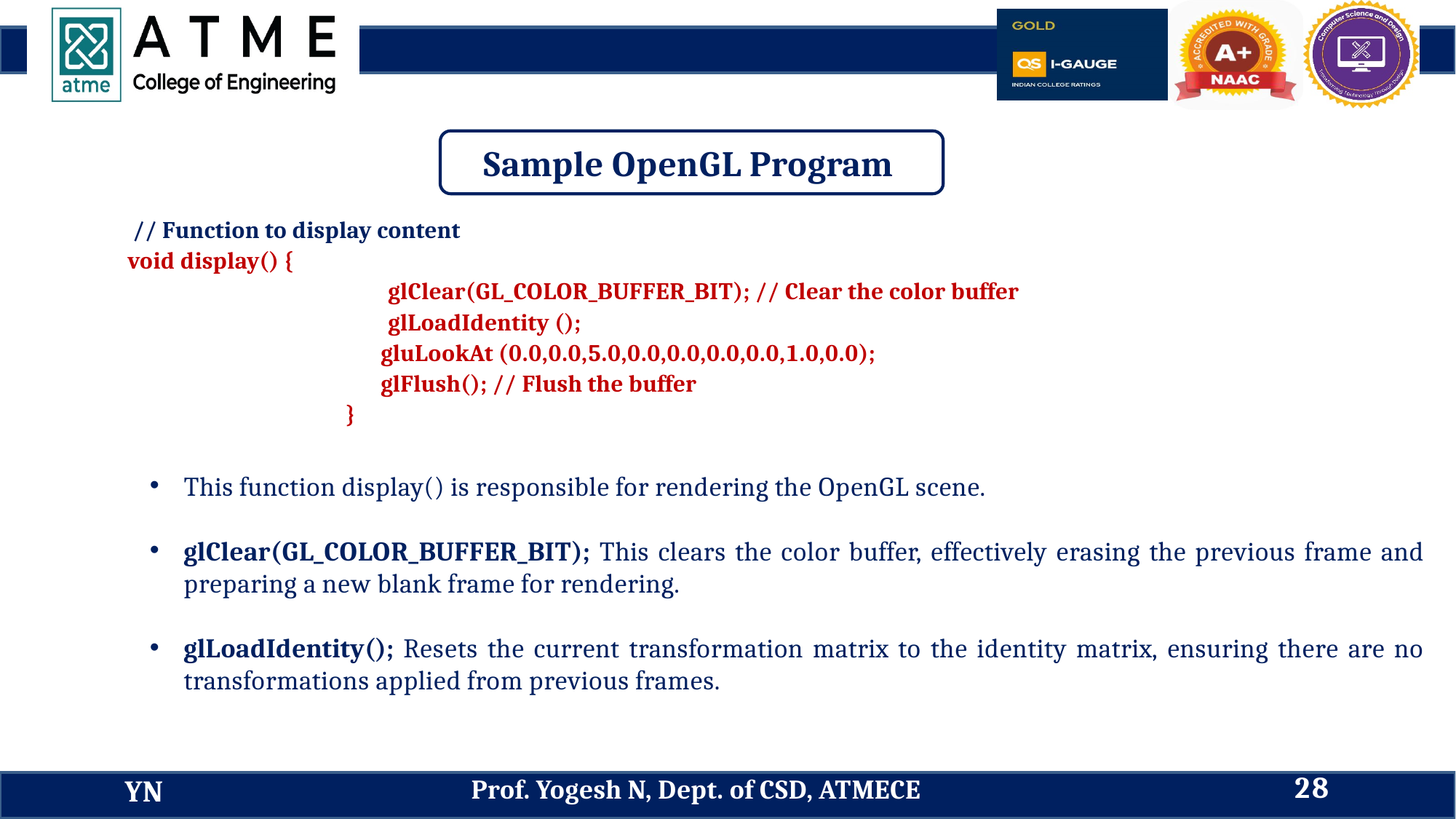

Sample OpenGL Program
 // Function to display content
void display() {
    		        glClear(GL_COLOR_BUFFER_BIT); // Clear the color buffer
		        glLoadIdentity ();
                                                gluLookAt (0.0,0.0,5.0,0.0,0.0,0.0,0.0,1.0,0.0);
                                                glFlush(); // Flush the buffer
		}

This function display() is responsible for rendering the OpenGL scene.

glClear(GL_COLOR_BUFFER_BIT); This clears the color buffer, effectively erasing the previous frame and preparing a new blank frame for rendering.

glLoadIdentity(); Resets the current transformation matrix to the identity matrix, ensuring there are no transformations applied from previous frames.
28
Prof. Yogesh N, Dept. of CSD, ATMECE
YN